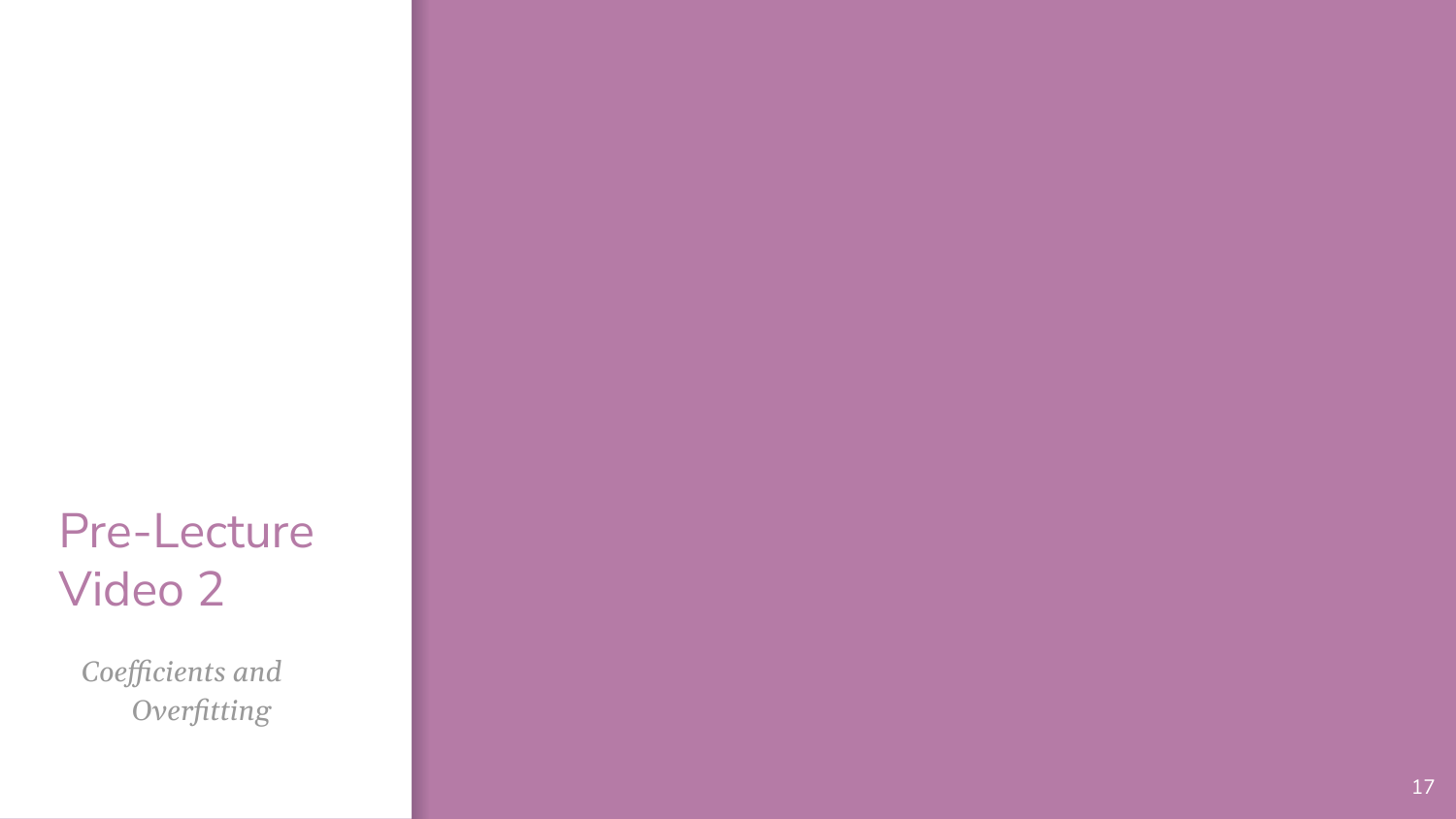

# Pre-Lecture Video 2
Coefficients and Overfitting
17